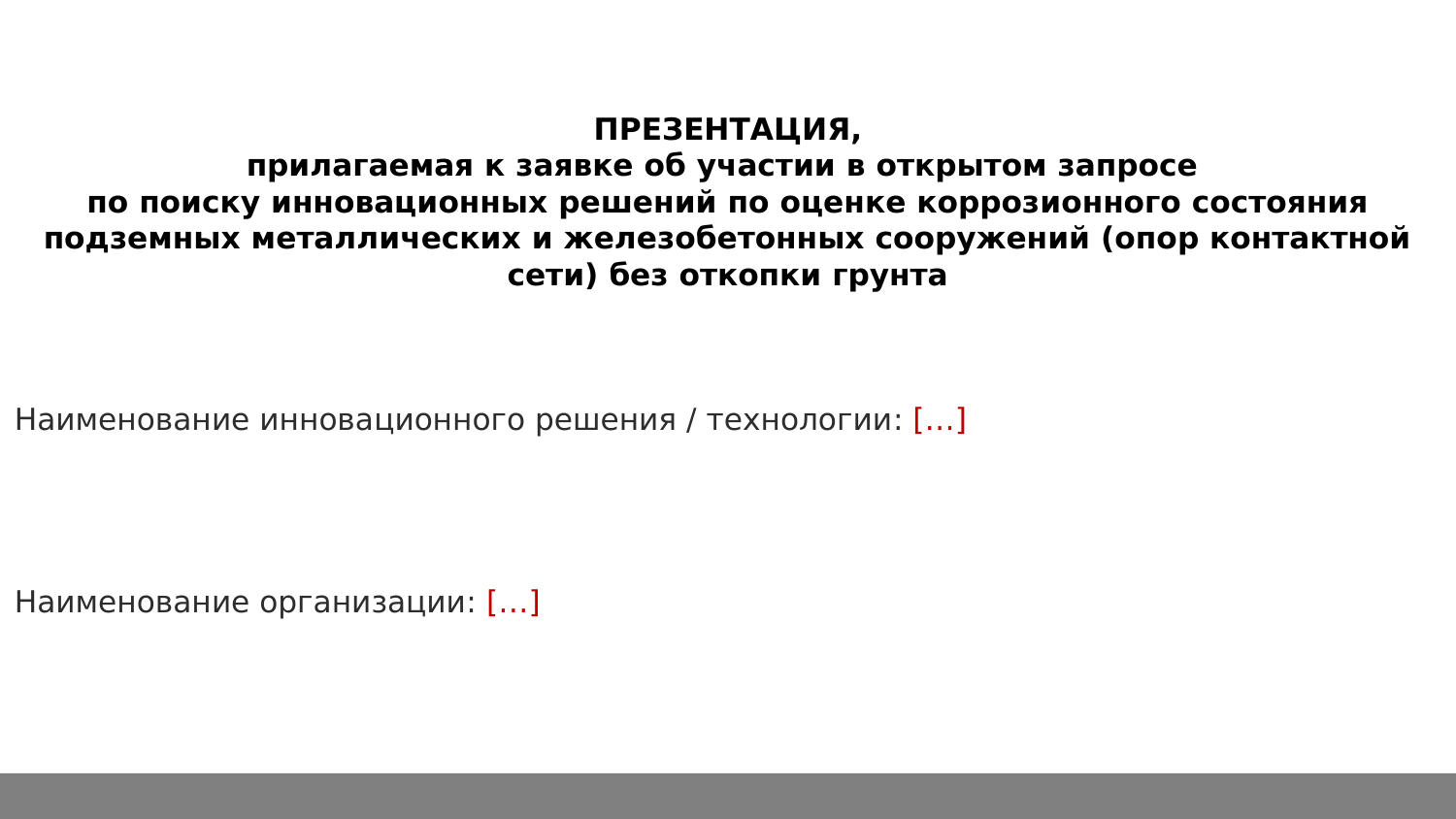

ПРЕЗЕНТАЦИЯ,
прилагаемая к заявке об участии в открытом запросе
по поиску инновационных решений по оценке коррозионного состояния подземных металлических и железобетонных сооружений (опор контактной сети) без откопки грунта

Наименование инновационного решения / технологии: […]

Наименование организации: […]